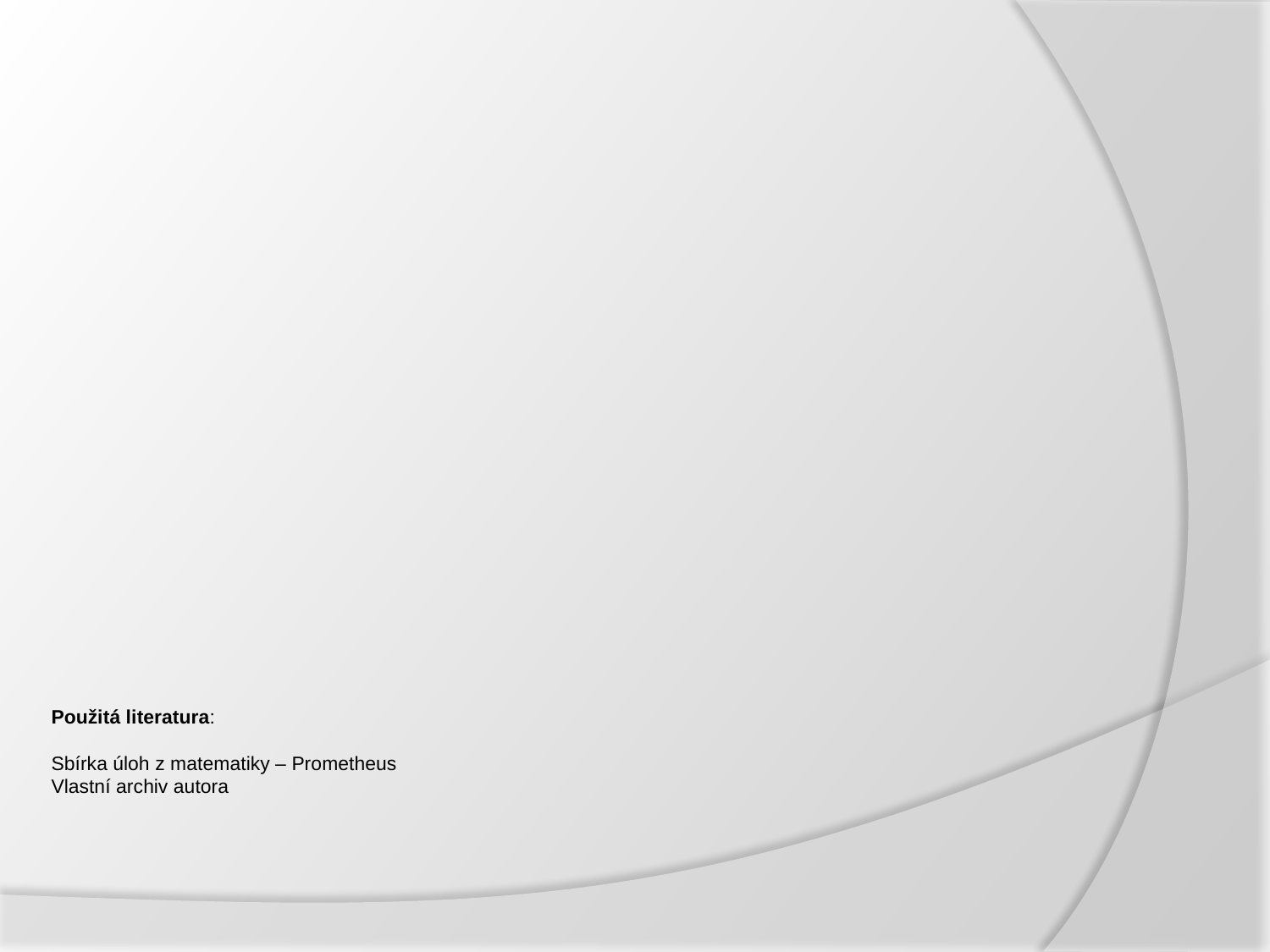

#
Použitá literatura:

Sbírka úloh z matematiky – Prometheus
Vlastní archiv autora